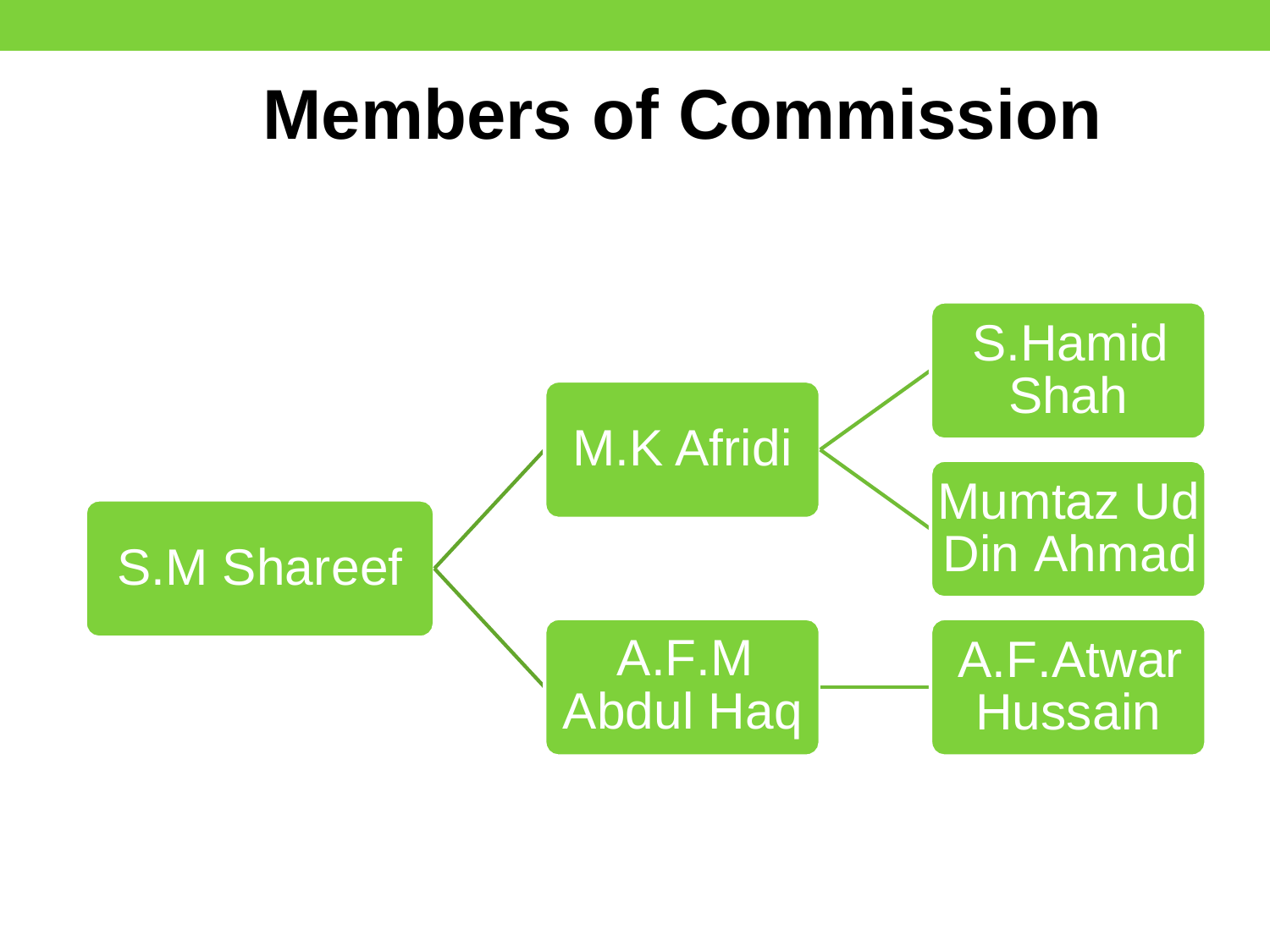

Members
of
Commission

S.Hamid
Shah

M.K
Afridi

Mumtaz Ud
Din Ahmad

S.M Shareef

A.F.M Abdul Haq
A.F.Atwar
Hussain